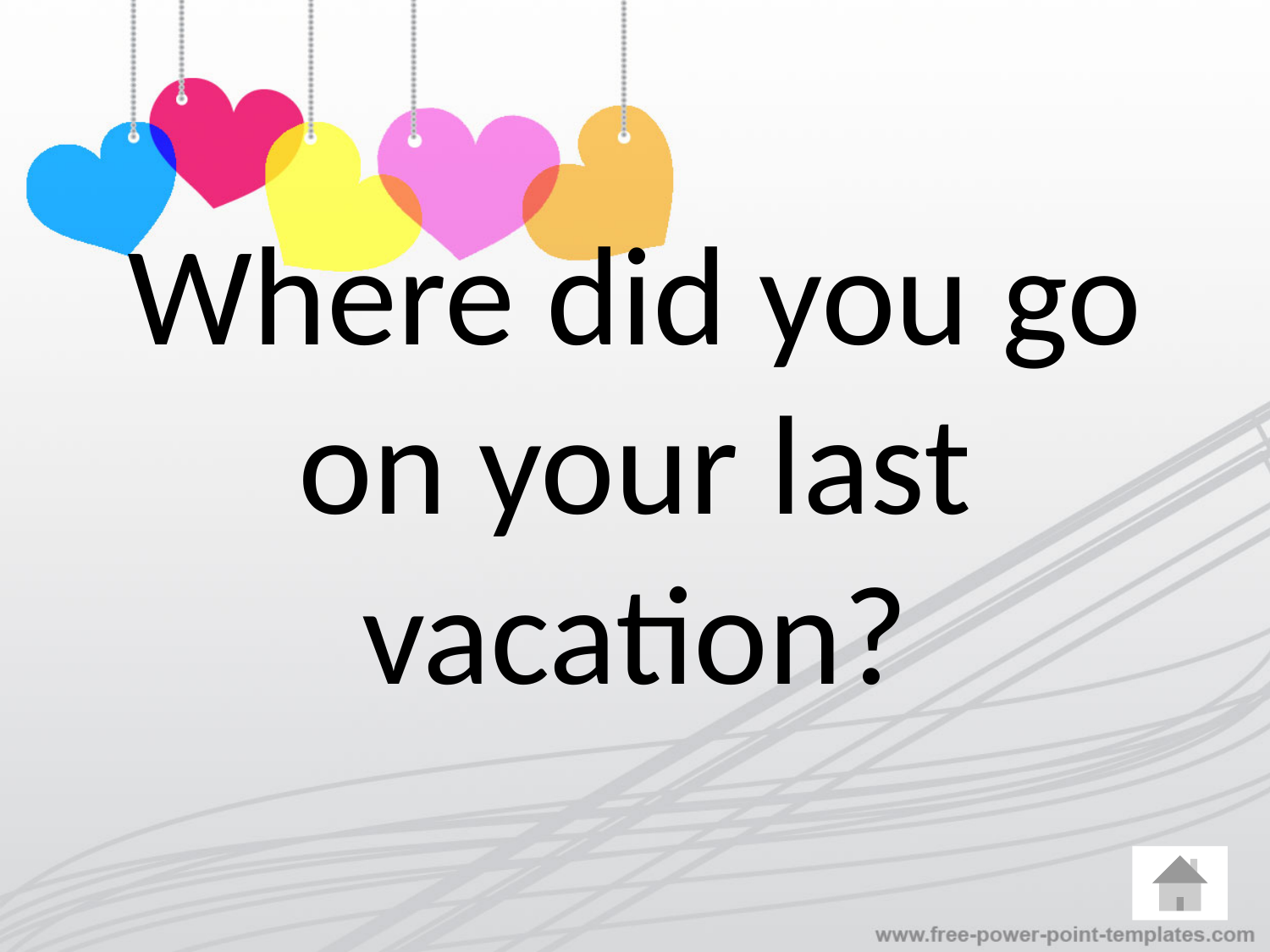

# Where did you go on your last vacation?